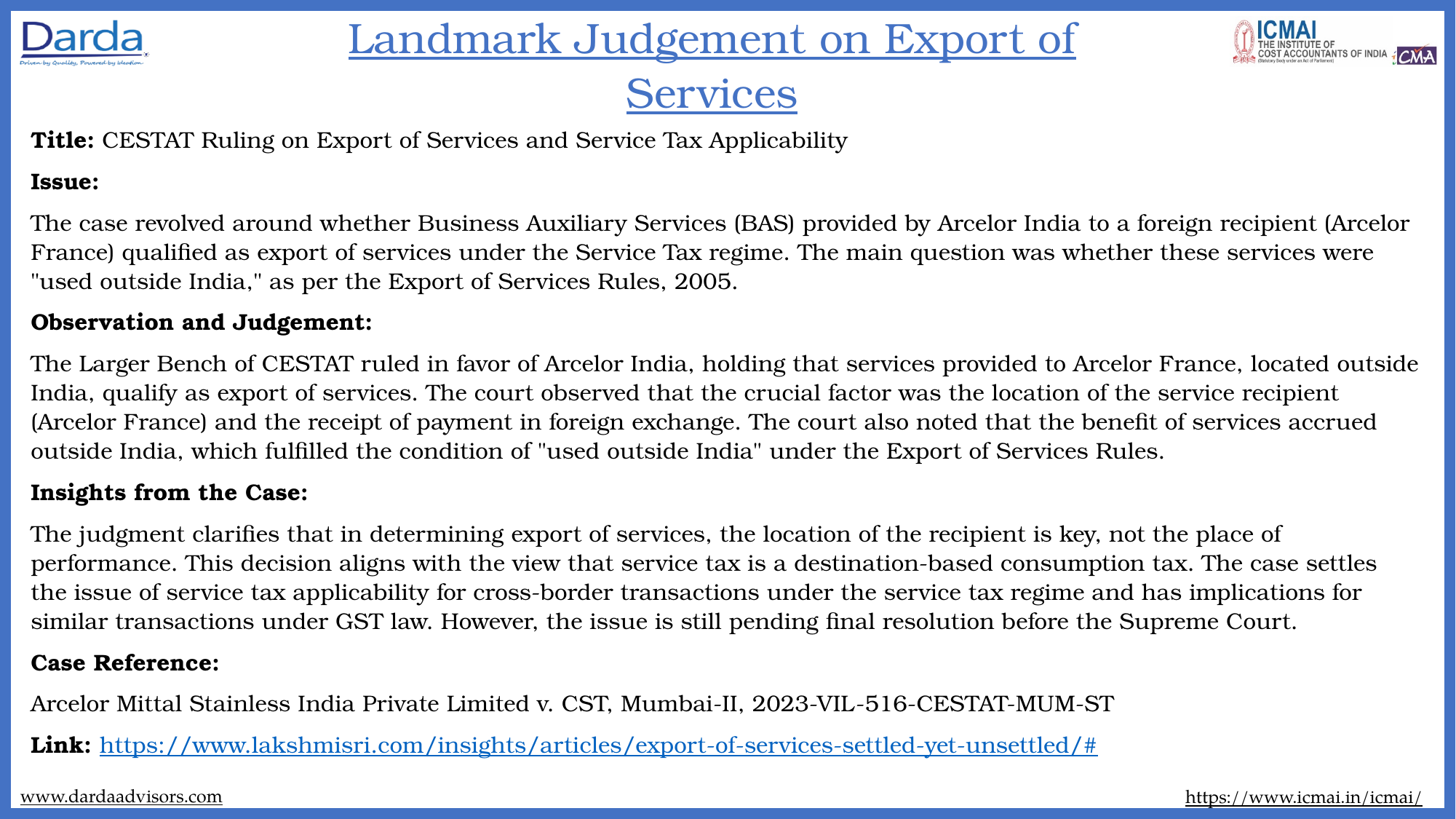

Landmark Judgement on Export of Services
Title: CESTAT Ruling on Export of Services and Service Tax Applicability
Issue:
The case revolved around whether Business Auxiliary Services (BAS) provided by Arcelor India to a foreign recipient (Arcelor France) qualified as export of services under the Service Tax regime. The main question was whether these services were "used outside India," as per the Export of Services Rules, 2005.
Observation and Judgement:
The Larger Bench of CESTAT ruled in favor of Arcelor India, holding that services provided to Arcelor France, located outside India, qualify as export of services. The court observed that the crucial factor was the location of the service recipient (Arcelor France) and the receipt of payment in foreign exchange. The court also noted that the benefit of services accrued outside India, which fulfilled the condition of "used outside India" under the Export of Services Rules.
Insights from the Case:
The judgment clarifies that in determining export of services, the location of the recipient is key, not the place of performance. This decision aligns with the view that service tax is a destination-based consumption tax. The case settles the issue of service tax applicability for cross-border transactions under the service tax regime and has implications for similar transactions under GST law. However, the issue is still pending final resolution before the Supreme Court.
Case Reference:
Arcelor Mittal Stainless India Private Limited v. CST, Mumbai-II, 2023-VIL-516-CESTAT-MUM-ST
Link: https://www.lakshmisri.com/insights/articles/export-of-services-settled-yet-unsettled/#